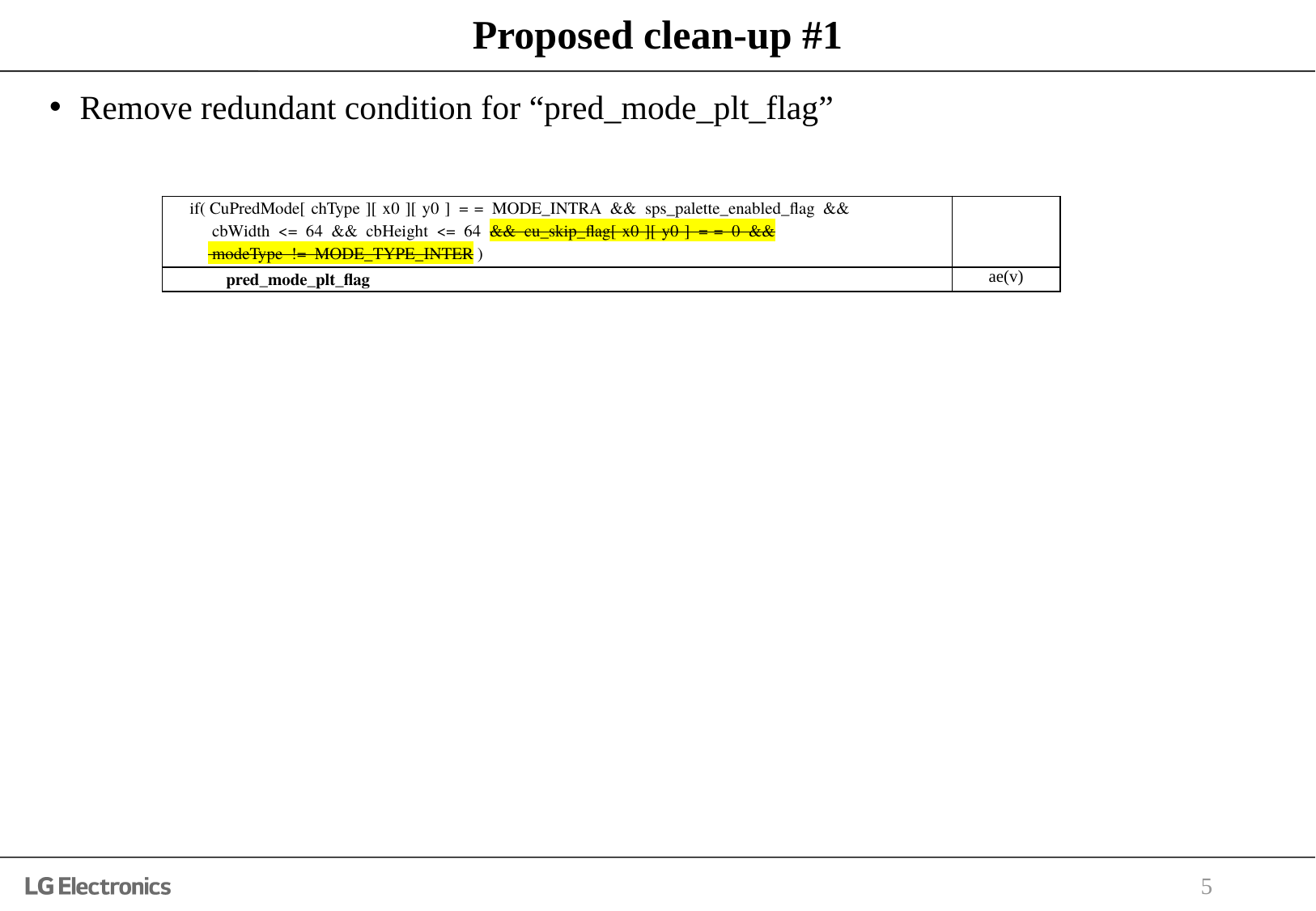

# Proposed clean-up #1
Remove redundant condition for “pred_mode_plt_flag”
| if( CuPredMode[ chType ][ x0 ][ y0 ] = = MODE\_INTRA && sps\_palette\_enabled\_flag && cbWidth <= 64 && cbHeight <= 64 && cu\_skip\_flag[ x0 ][ y0 ] = = 0 && modeType != MODE\_TYPE\_INTER ) |  |
| --- | --- |
| pred\_mode\_plt\_flag | ae(v) |
5